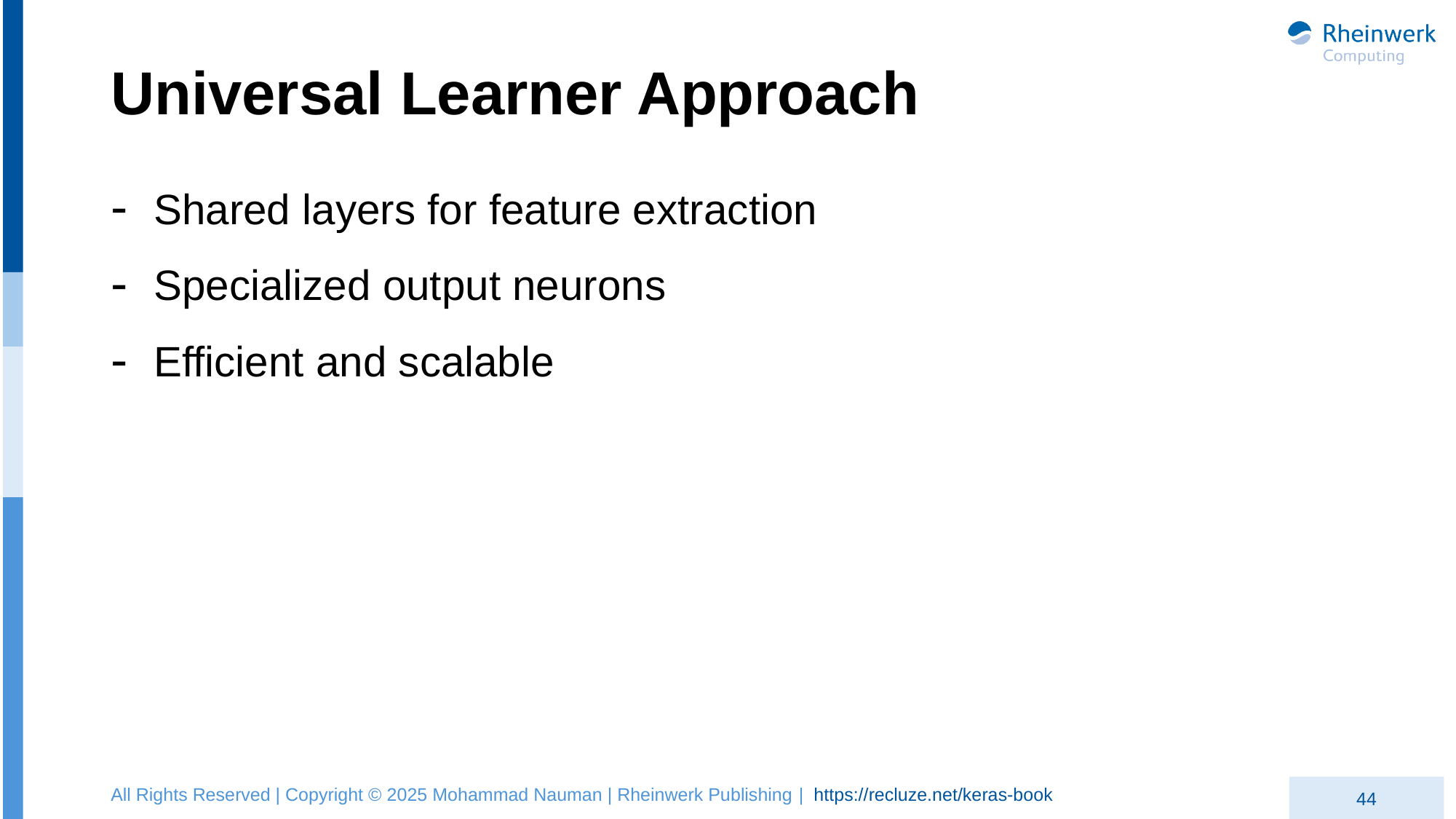

# Universal Learner Approach
Shared layers for feature extraction
Specialized output neurons
Efficient and scalable